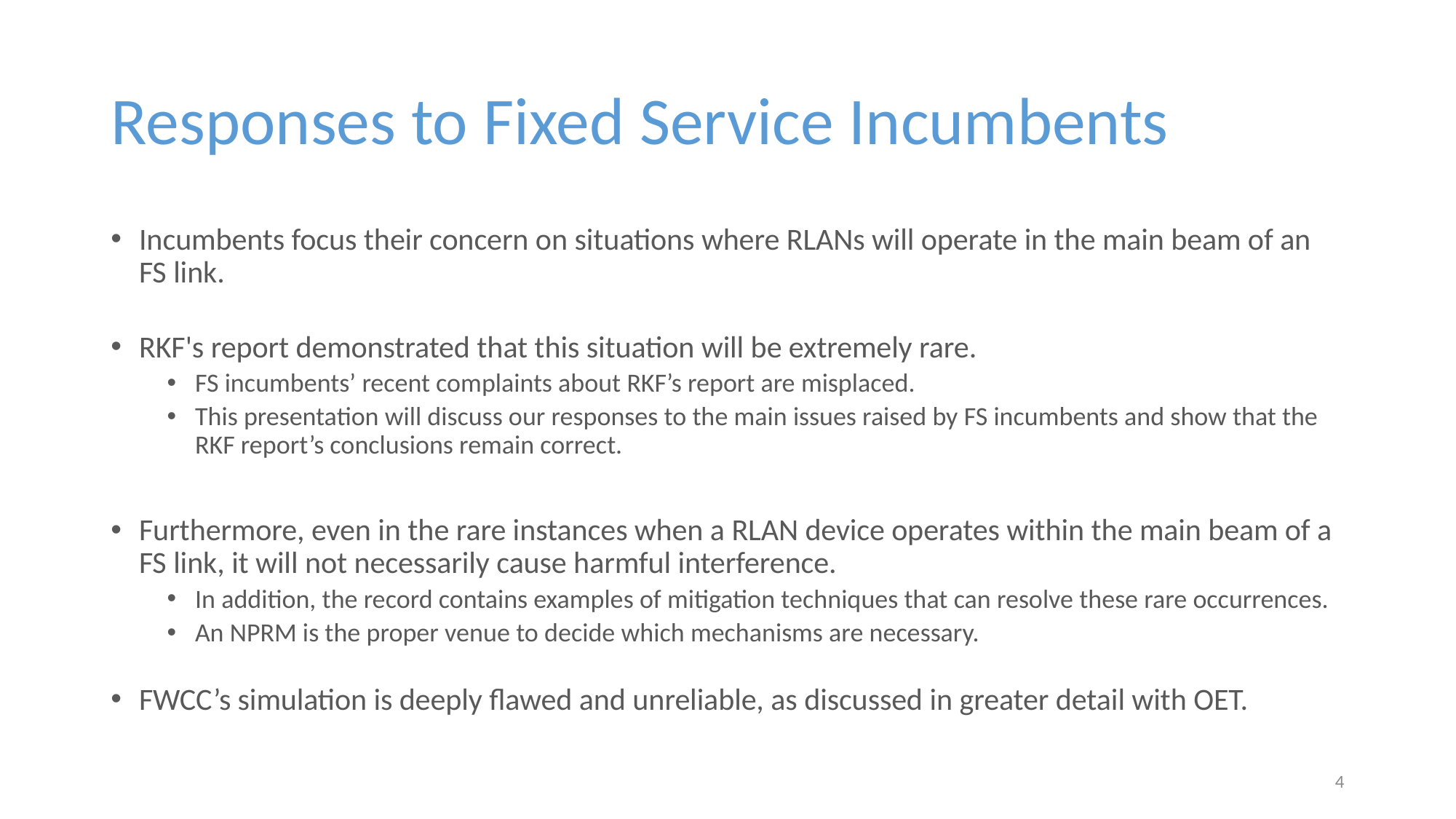

# Responses to Fixed Service Incumbents
Incumbents focus their concern on situations where RLANs will operate in the main beam of an FS link.

RKF's report demonstrated that this situation will be extremely rare.
FS incumbents’ recent complaints about RKF’s report are misplaced.
This presentation will discuss our responses to the main issues raised by FS incumbents and show that the RKF report’s conclusions remain correct.

Furthermore, even in the rare instances when a RLAN device operates within the main beam of a FS link, it will not necessarily cause harmful interference.
In addition, the record contains examples of mitigation techniques that can resolve these rare occurrences.
An NPRM is the proper venue to decide which mechanisms are necessary.

FWCC’s simulation is deeply flawed and unreliable, as discussed in greater detail with OET.

4